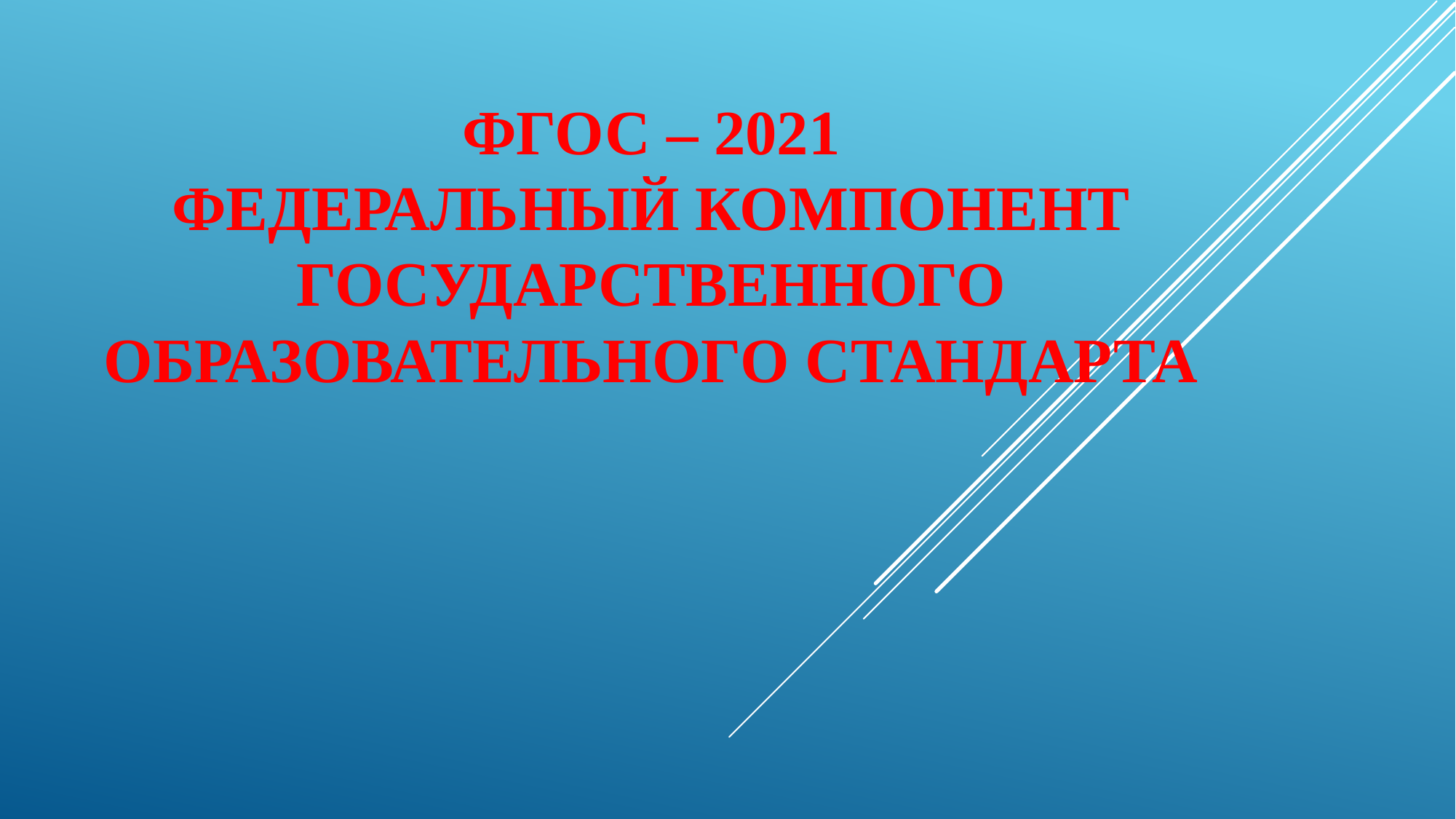

# ФГОС – 2021 Федеральный компонент государственного образовательного стандарта